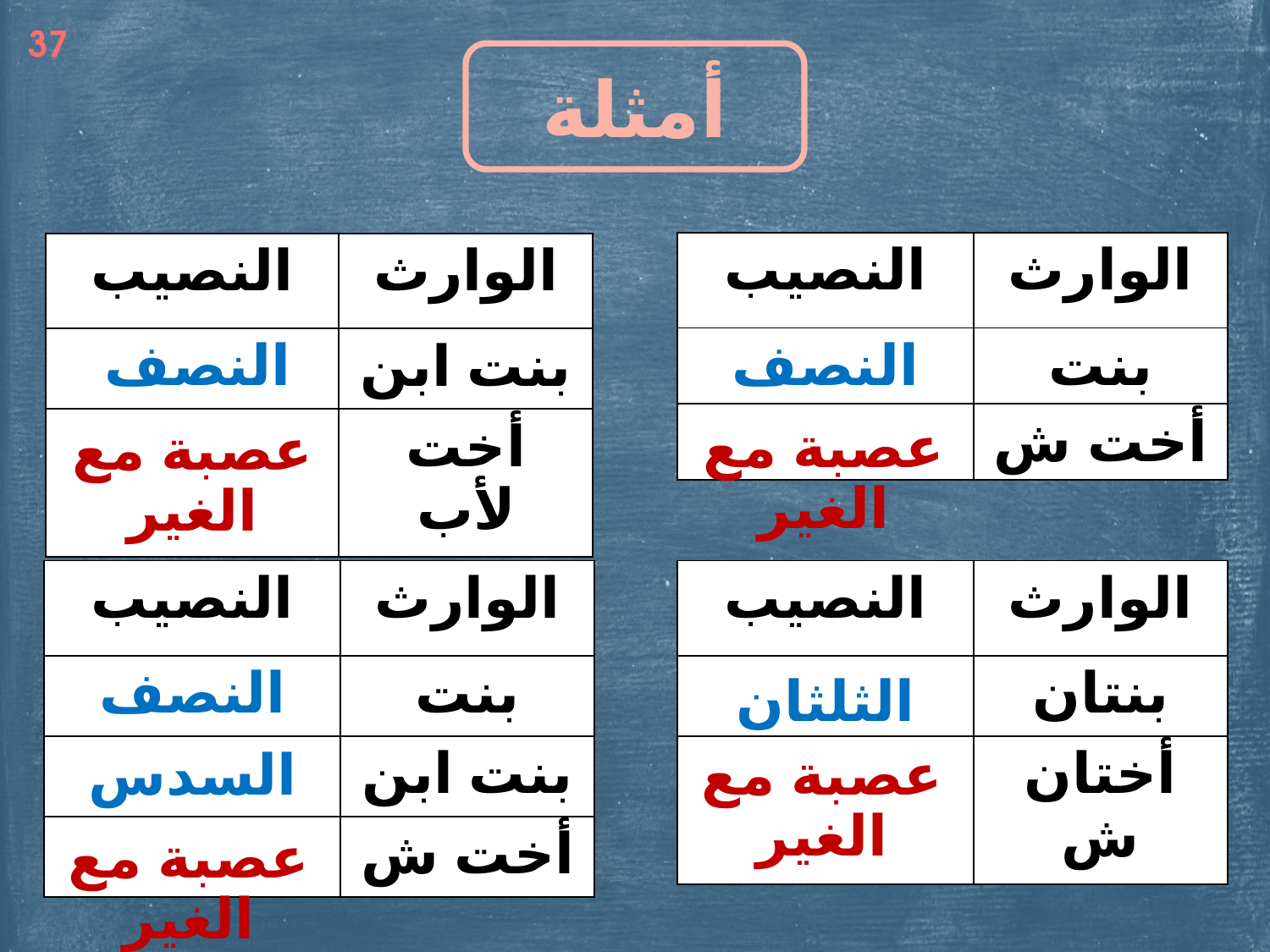

37

أمثلة
| النصيب | الوارث |
| --- | --- |
|  | بنت |
|  | أخت ش |
| النصيب | الوارث |
| --- | --- |
|  | بنت ابن |
|  | أخت لأب |
النصف
النصف
عصبة مع الغير
عصبة مع الغير
| النصيب | الوارث |
| --- | --- |
|  | بنت |
|  | بنت ابن |
|  | أخت ش |
| النصيب | الوارث |
| --- | --- |
|  | بنتان |
|  | أختان ش |
النصف
الثلثان
عصبة مع الغير
السدس
عصبة مع الغير